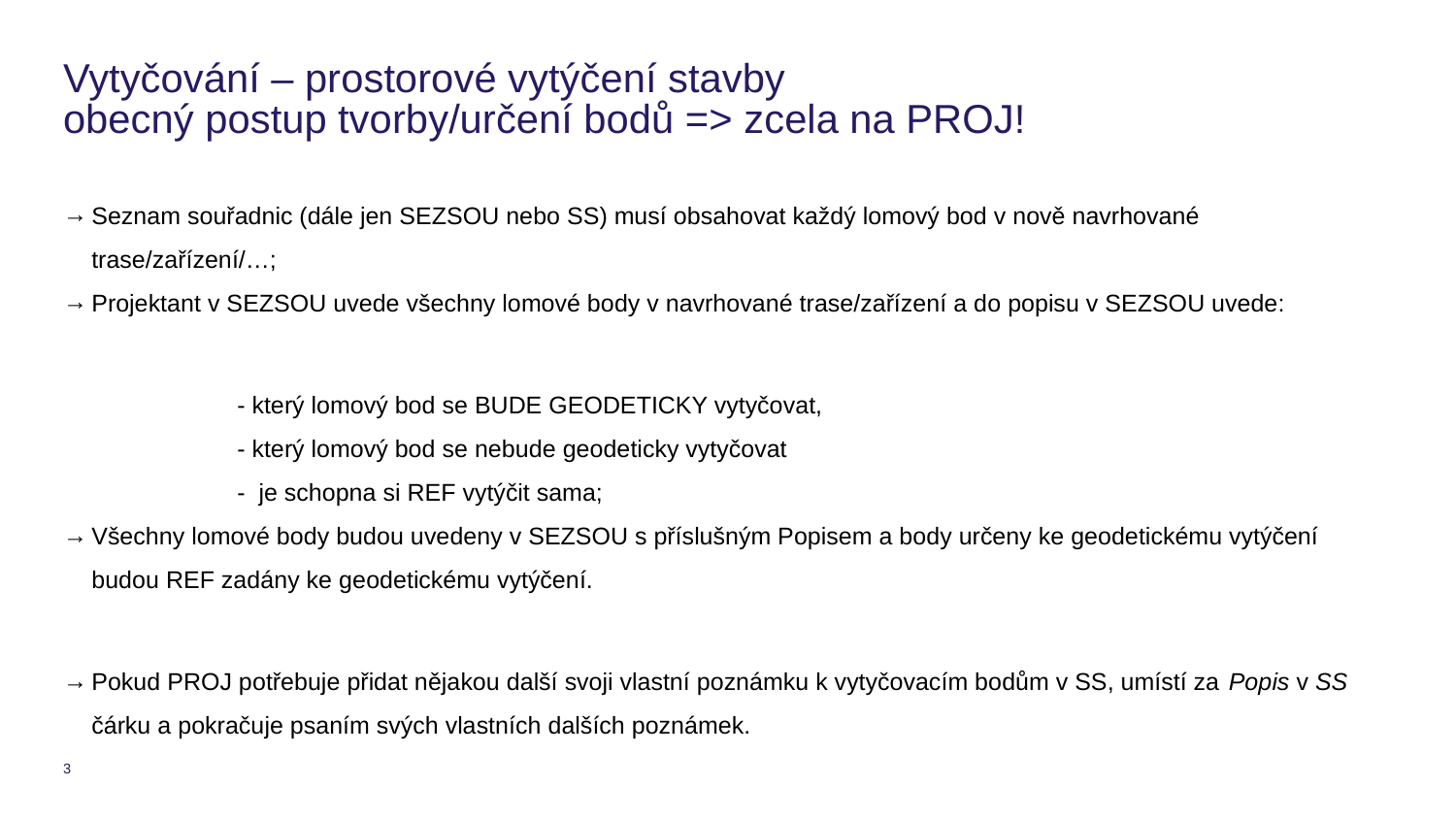

# Vytyčování – prostorové vytýčení stavby obecný postup tvorby/určení bodů => zcela na PROJ!
Seznam souřadnic (dále jen SEZSOU nebo SS) musí obsahovat každý lomový bod v nově navrhované trase/zařízení/…;
Projektant v SEZSOU uvede všechny lomové body v navrhované trase/zařízení a do popisu v SEZSOU uvede:

	- který lomový bod se BUDE GEODETICKY vytyčovat,
	- který lomový bod se nebude geodeticky vytyčovat
	-  je schopna si REF vytýčit sama;
Všechny lomové body budou uvedeny v SEZSOU s příslušným Popisem a body určeny ke geodetickému vytýčení budou REF zadány ke geodetickému vytýčení.

Pokud PROJ potřebuje přidat nějakou další svoji vlastní poznámku k vytyčovacím bodům v SS, umístí za Popis v SS čárku a pokračuje psaním svých vlastních dalších poznámek.

3